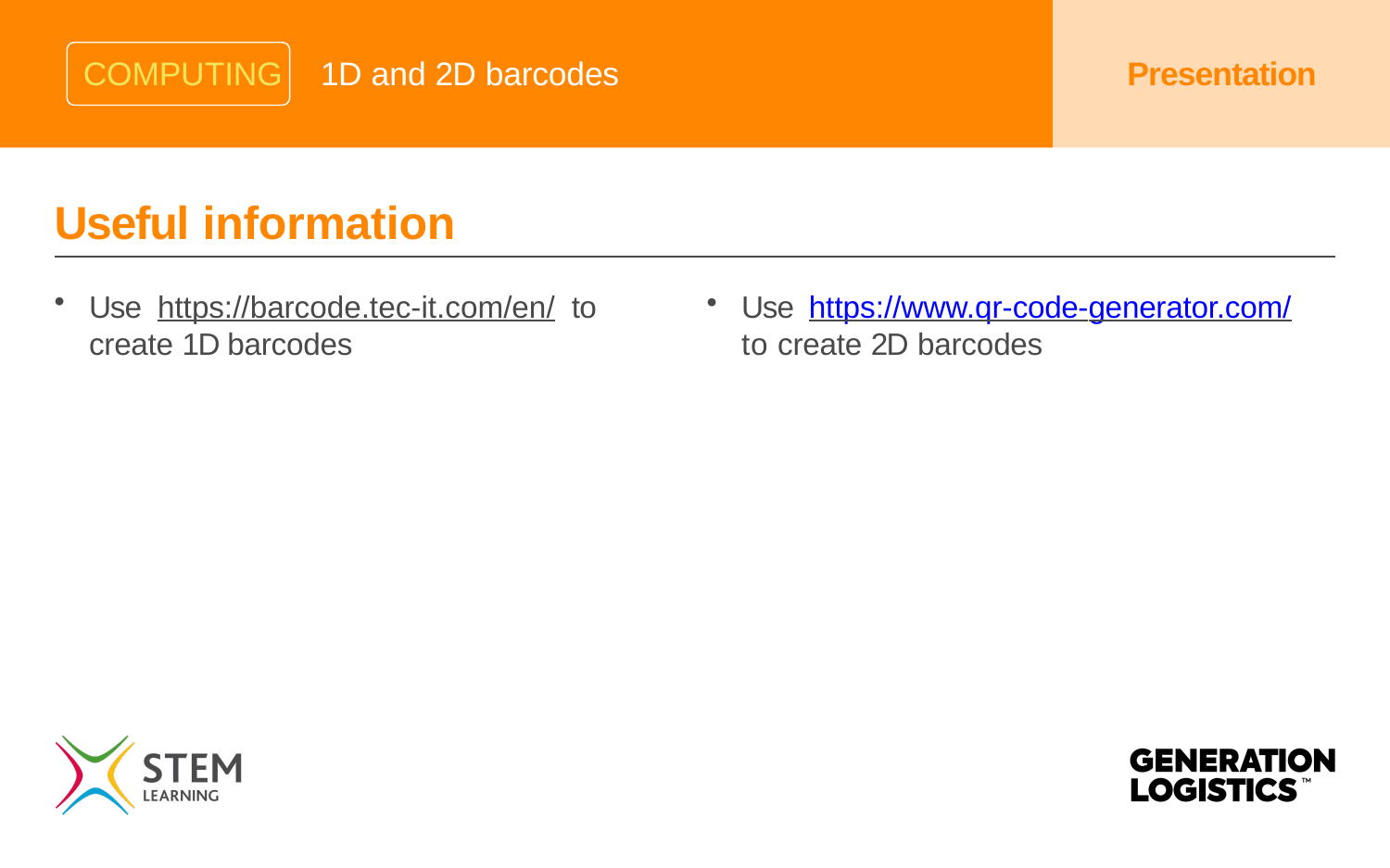

# COMPUTING
1D and 2D barcodes
Presentation
Useful information
Use https://barcode.tec-it.com/en/ to create 1D barcodes

Use https://www.qr-code-generator.com/
to create 2D barcodes